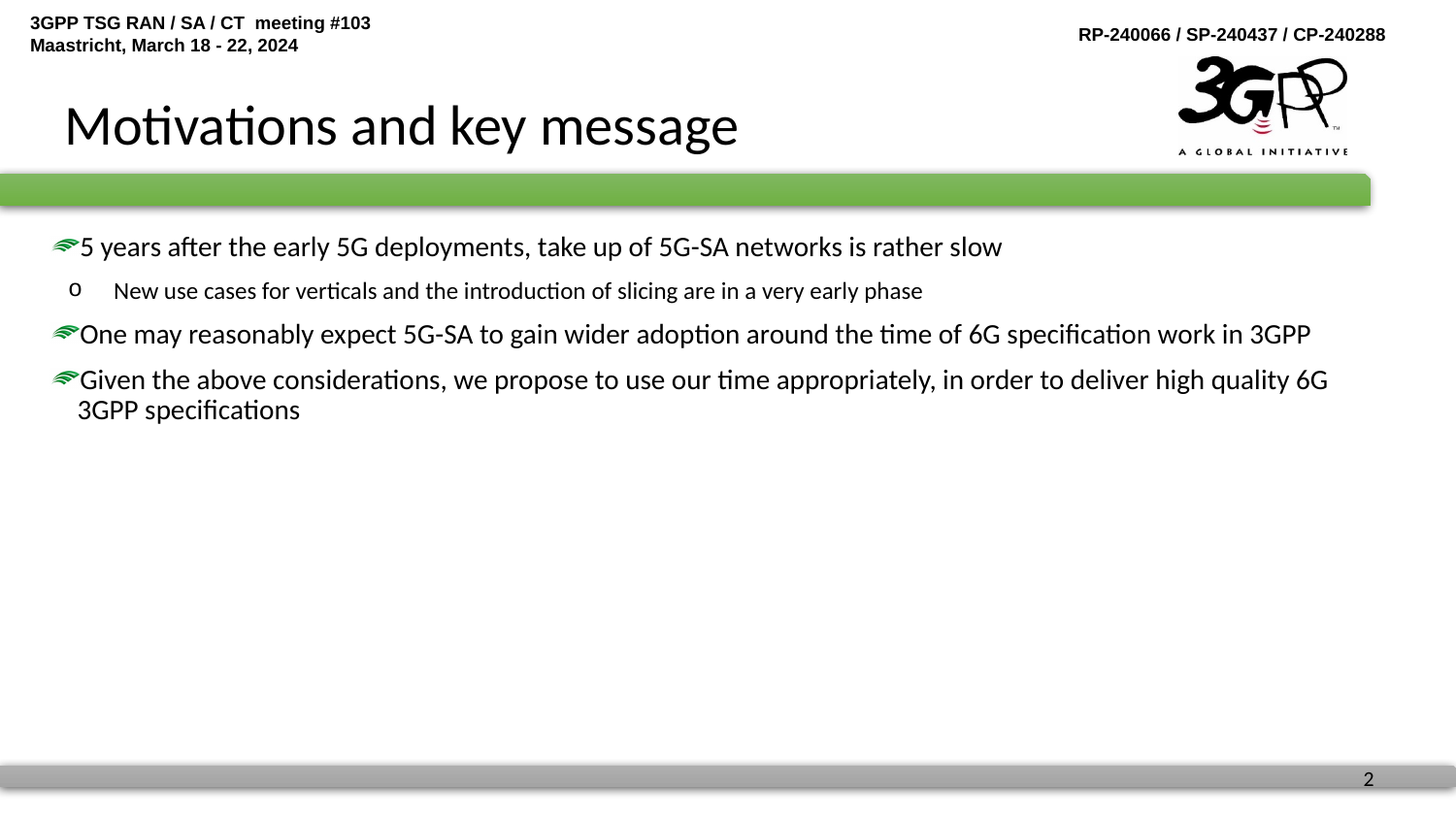

# Motivations and key message
5 years after the early 5G deployments, take up of 5G-SA networks is rather slow
New use cases for verticals and the introduction of slicing are in a very early phase
One may reasonably expect 5G-SA to gain wider adoption around the time of 6G specification work in 3GPP
Given the above considerations, we propose to use our time appropriately, in order to deliver high quality 6G 3GPP specifications